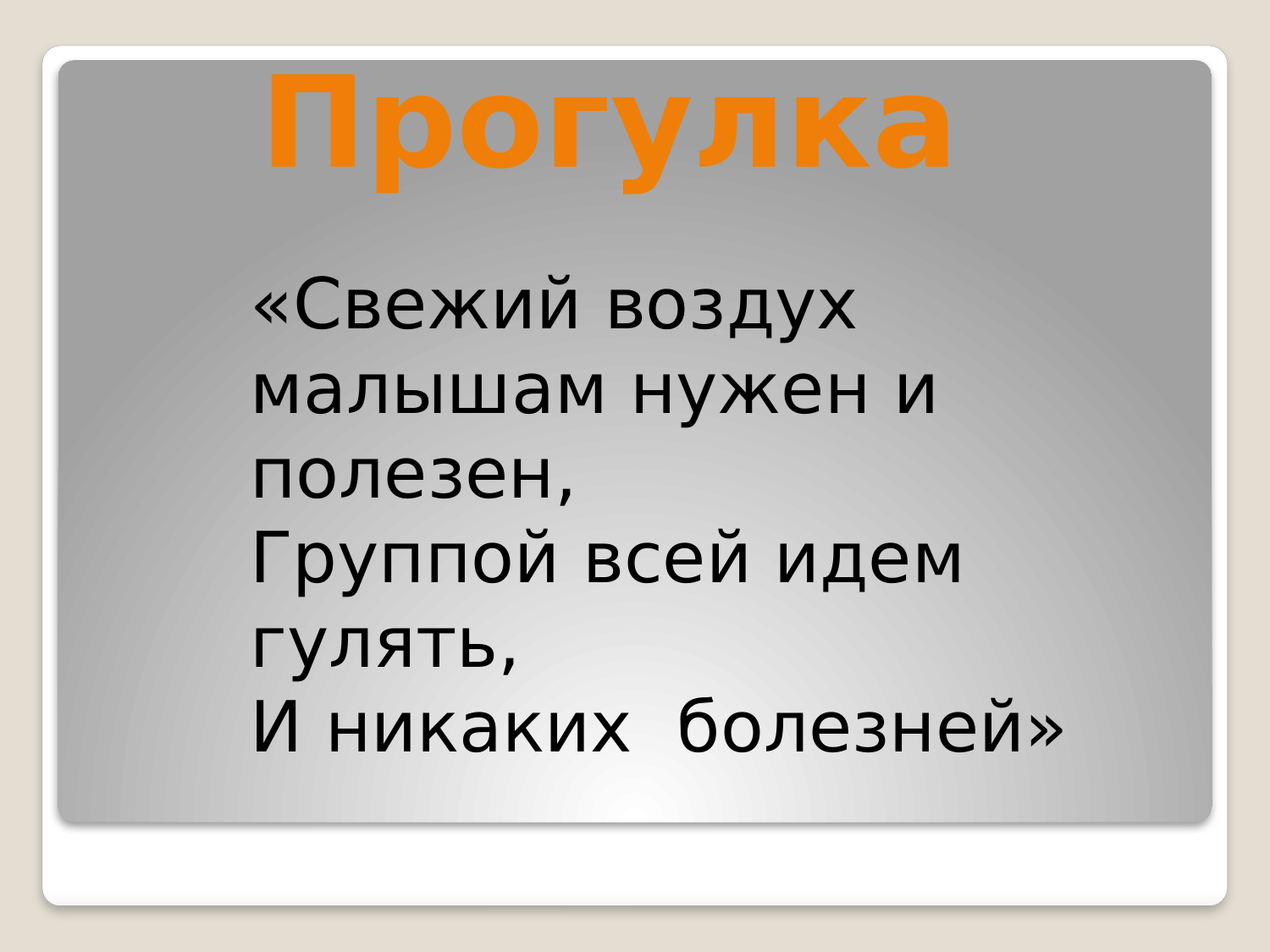

# Прогулка
«Свежий воздух малышам нужен и полезен,
Группой всей идем гулять,
И никаких  болезней»